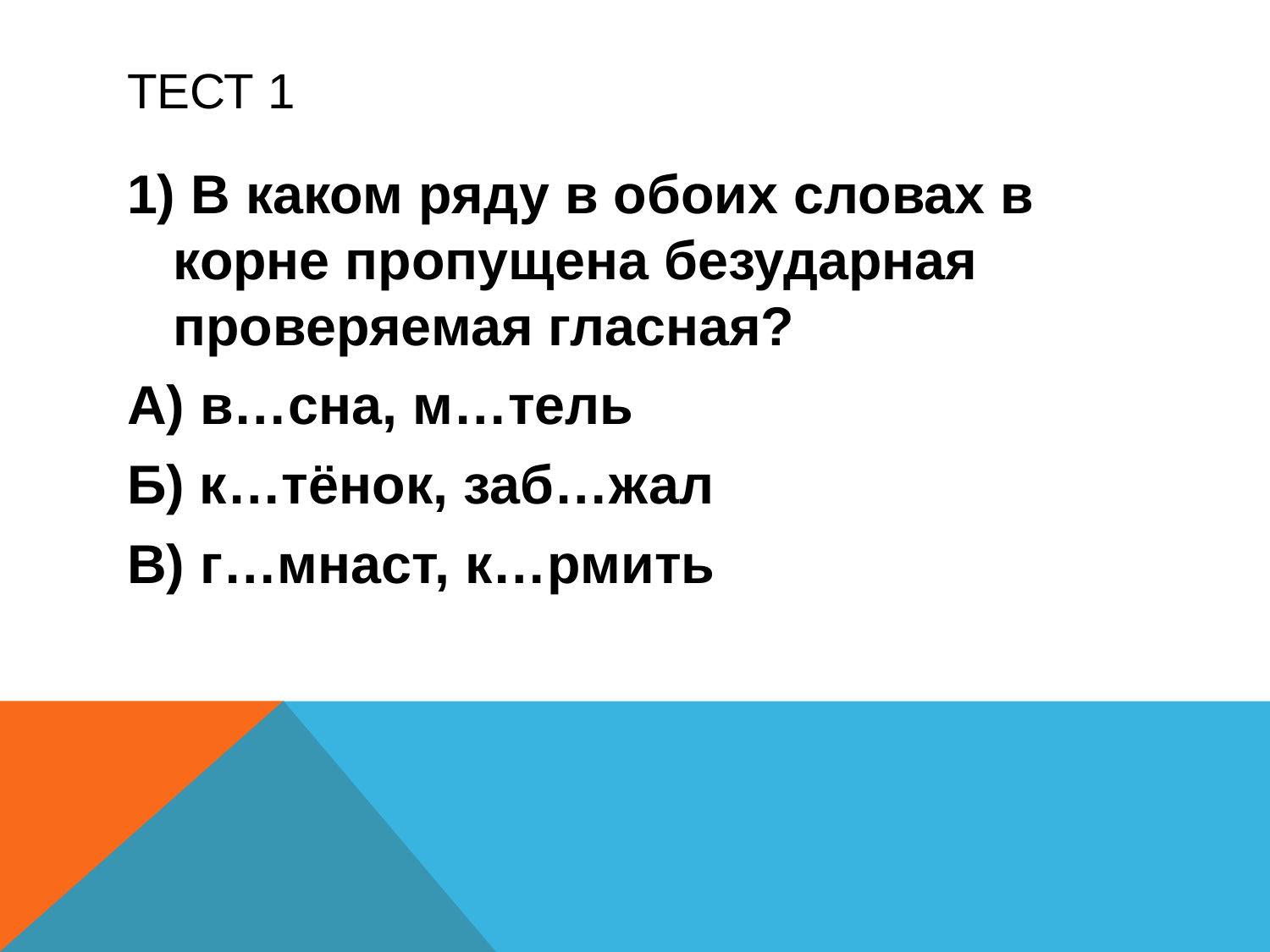

# ТЕСТ 1
1) В каком ряду в обоих словах в корне пропущена безударная проверяемая гласная?
А) в…сна, м…тель
Б) к…тёнок, заб…жал
В) г…мнаст, к…рмить